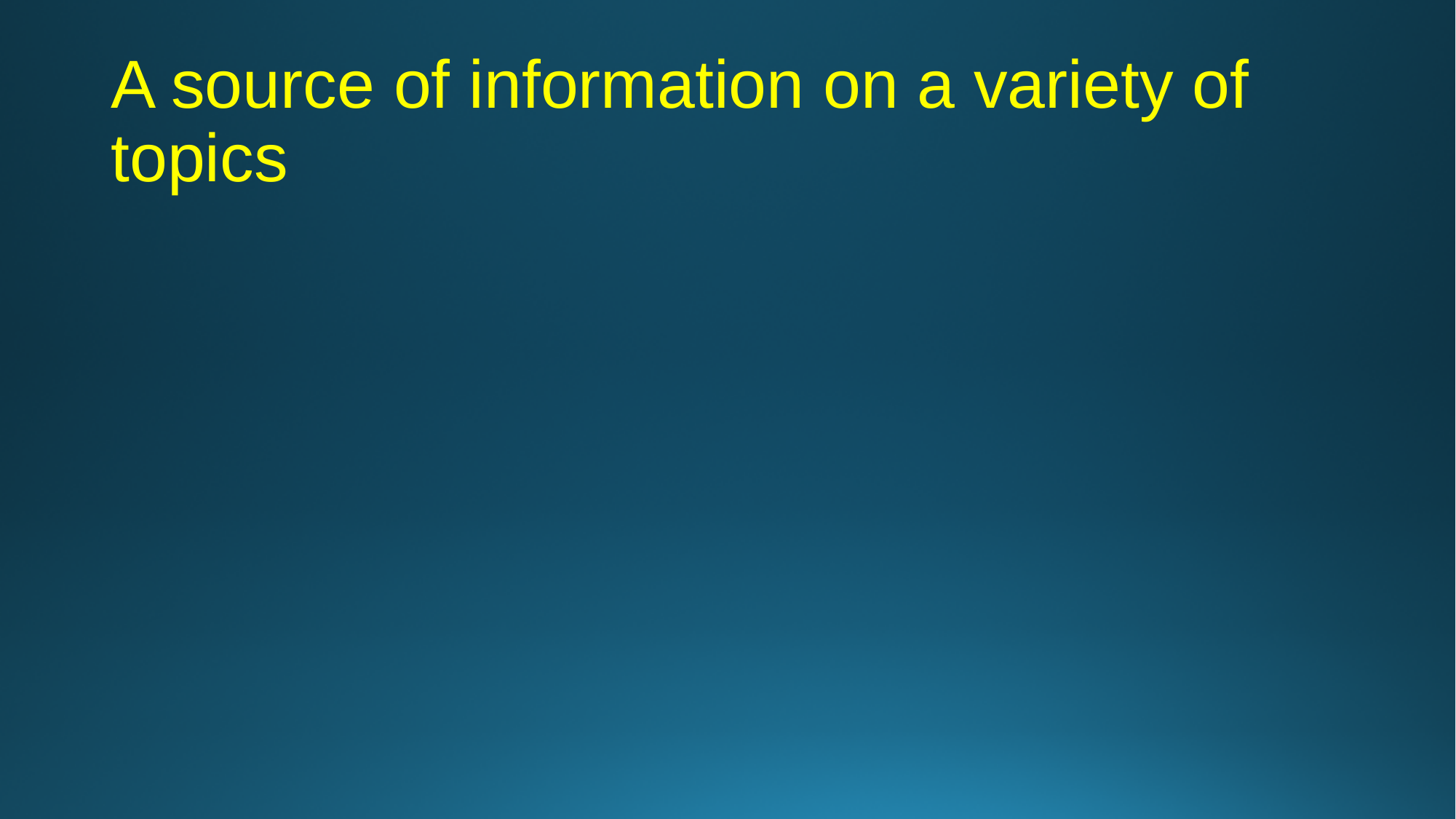

# A source of information on a variety of topics